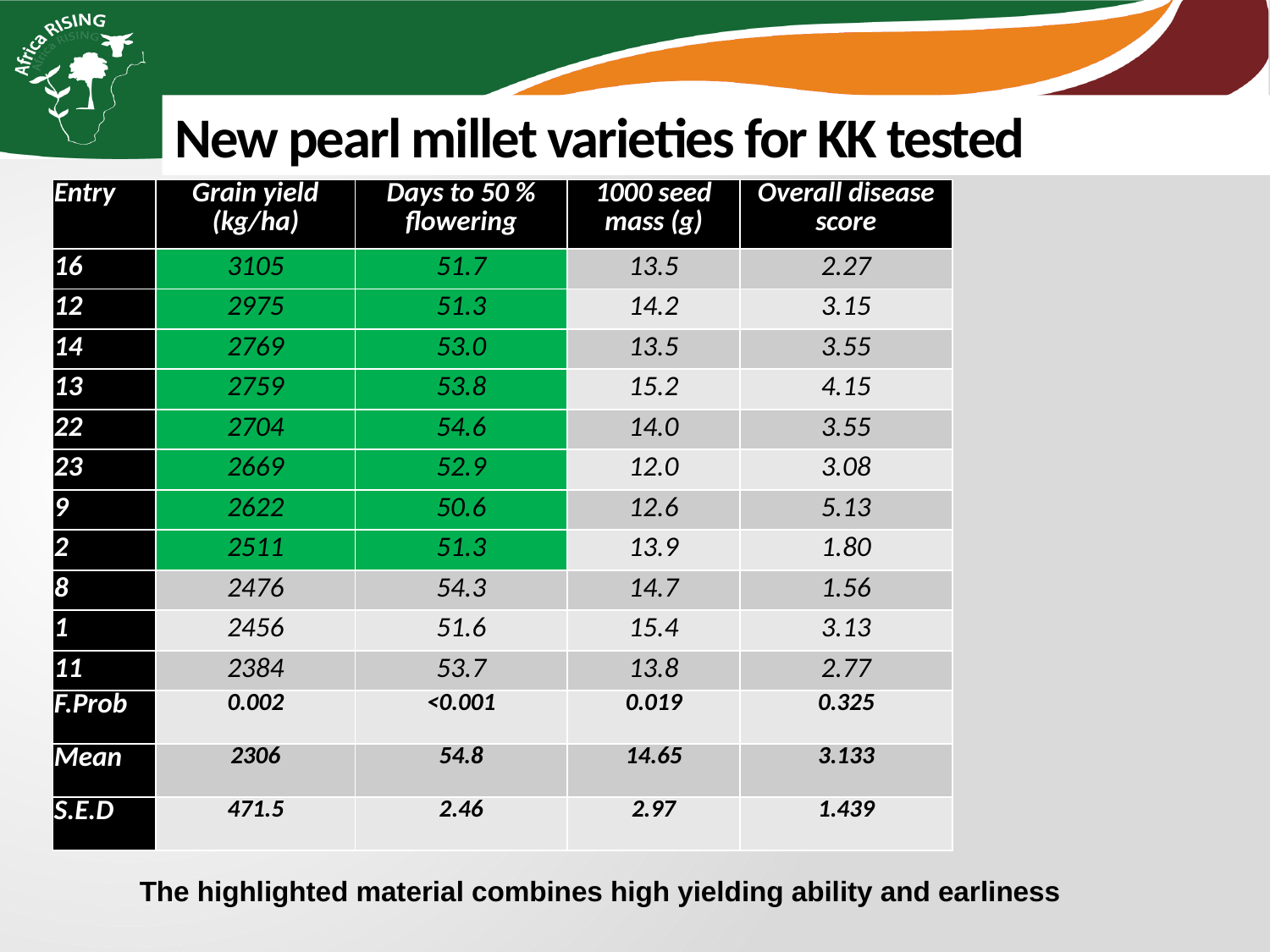

# New pearl millet varieties for KK tested
| Entry | Grain yield (kg/ha) | Days to 50 % flowering | 1000 seed mass (g) | Overall disease score |
| --- | --- | --- | --- | --- |
| 16 | 3105 | 51.7 | 13.5 | 2.27 |
| 12 | 2975 | 51.3 | 14.2 | 3.15 |
| 14 | 2769 | 53.0 | 13.5 | 3.55 |
| 13 | 2759 | 53.8 | 15.2 | 4.15 |
| 22 | 2704 | 54.6 | 14.0 | 3.55 |
| 23 | 2669 | 52.9 | 12.0 | 3.08 |
| 9 | 2622 | 50.6 | 12.6 | 5.13 |
| 2 | 2511 | 51.3 | 13.9 | 1.80 |
| 8 | 2476 | 54.3 | 14.7 | 1.56 |
| 1 | 2456 | 51.6 | 15.4 | 3.13 |
| 11 | 2384 | 53.7 | 13.8 | 2.77 |
| F.Prob | 0.002 | <0.001 | 0.019 | 0.325 |
| Mean | 2306 | 54.8 | 14.65 | 3.133 |
| S.E.D | 471.5 | 2.46 | 2.97 | 1.439 |
The highlighted material combines high yielding ability and earliness